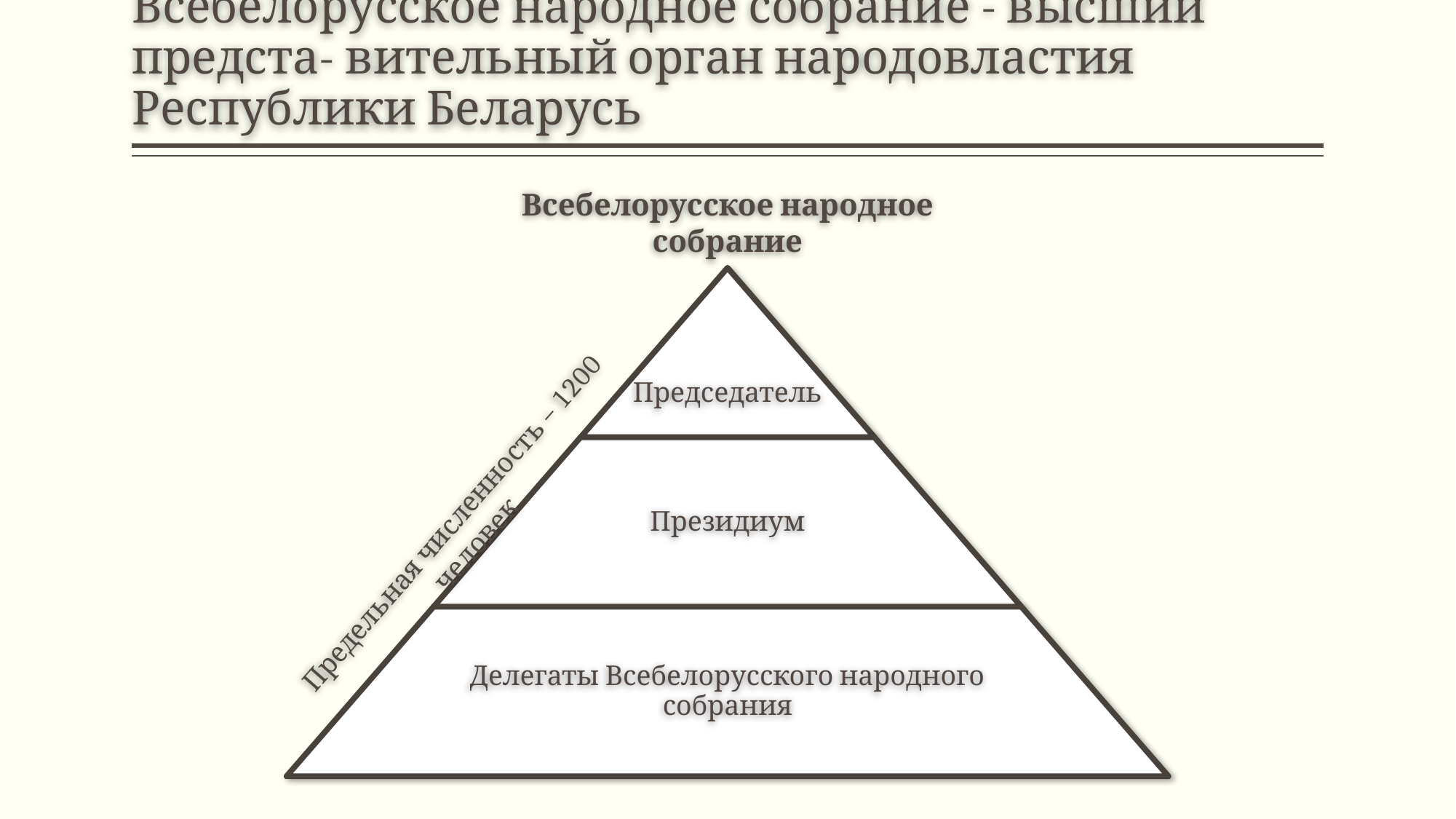

# Всебелорусское народное собрание - высший предста- вительный орган народовластия Республики Беларусь
Всебелорусское народное собрание

Председатель

Президиум

Делегаты Всебелорусского народного собрания
Предельная численность – 1200 человек